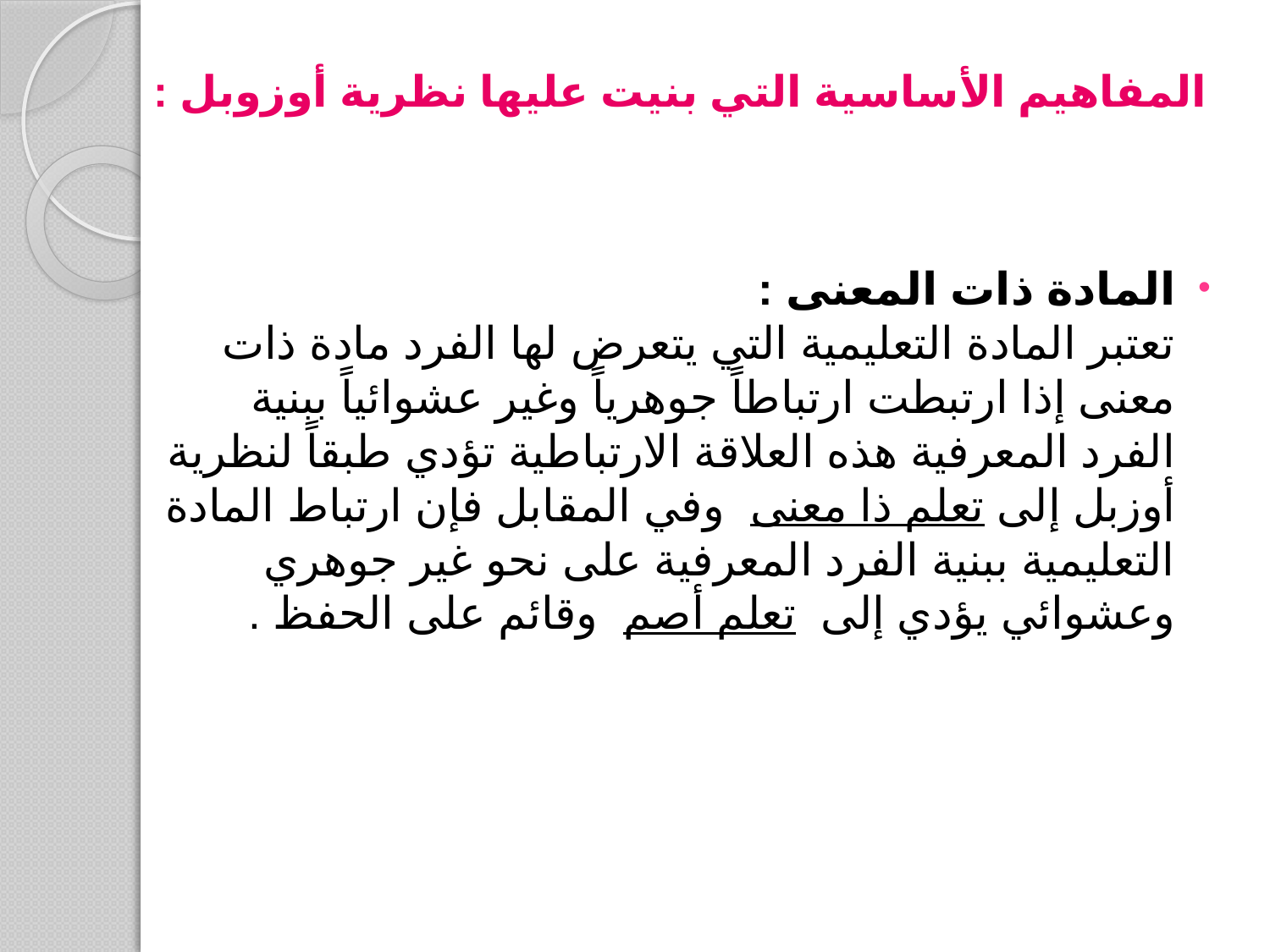

# المفاهيم الأساسية التي بنيت عليها نظرية أوزوبل :
المادة ذات المعنى :
تعتبر المادة التعليمية التي يتعرض لها الفرد مادة ذات معنى إذا ارتبطت ارتباطاً جوهرياً وغير عشوائياً ببنية الفرد المعرفية هذه العلاقة الارتباطية تؤدي طبقاً لنظرية أوزبل إلى تعلم ذا معنى  وفي المقابل فإن ارتباط المادة التعليمية ببنية الفرد المعرفية على نحو غير جوهري وعشوائي يؤدي إلى  تعلم أصم  وقائم على الحفظ .